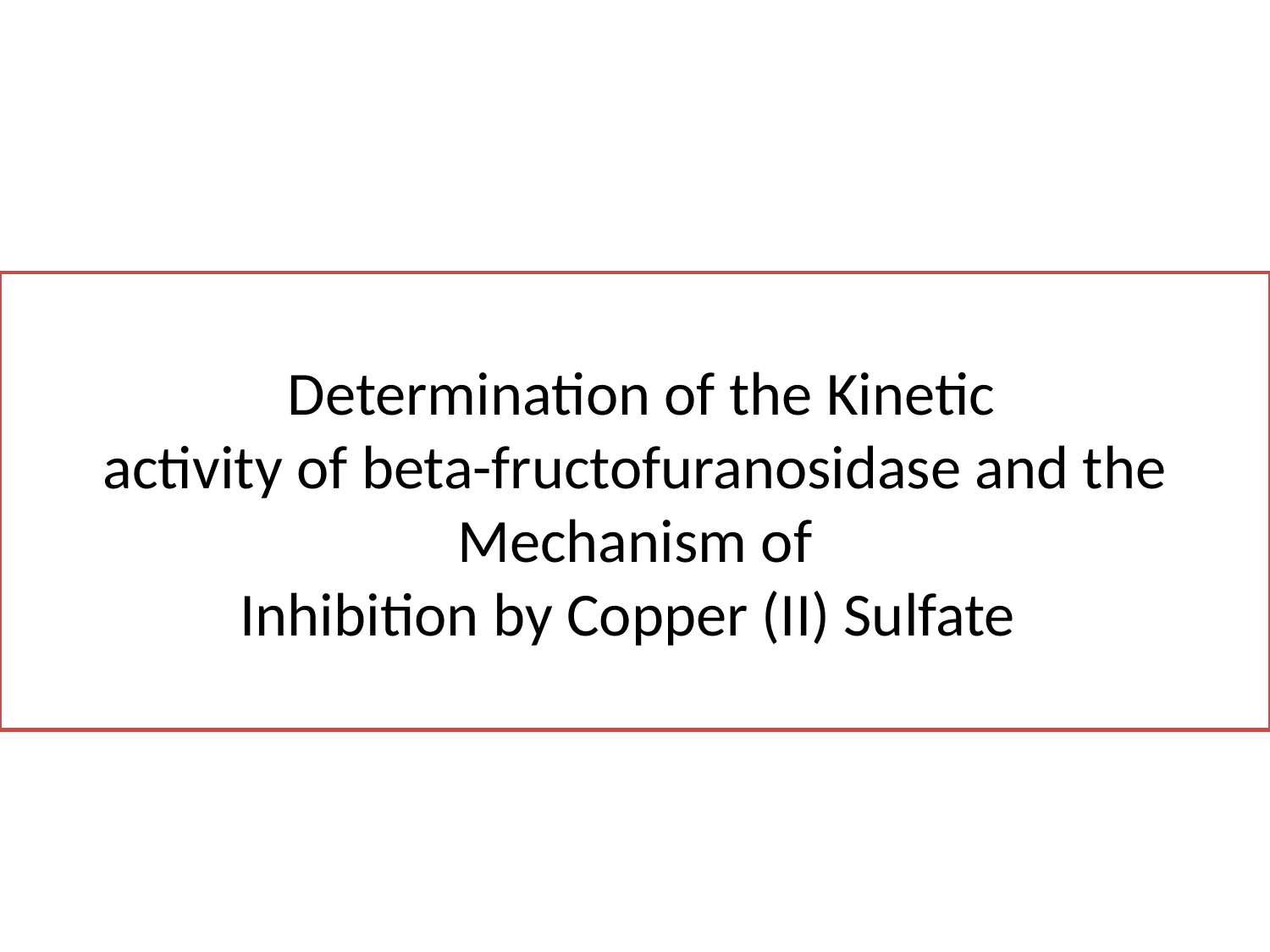

# Determination of the Kinetic activity of beta-fructofuranosidase and the Mechanism of Inhibition by Copper (II) Sulfate